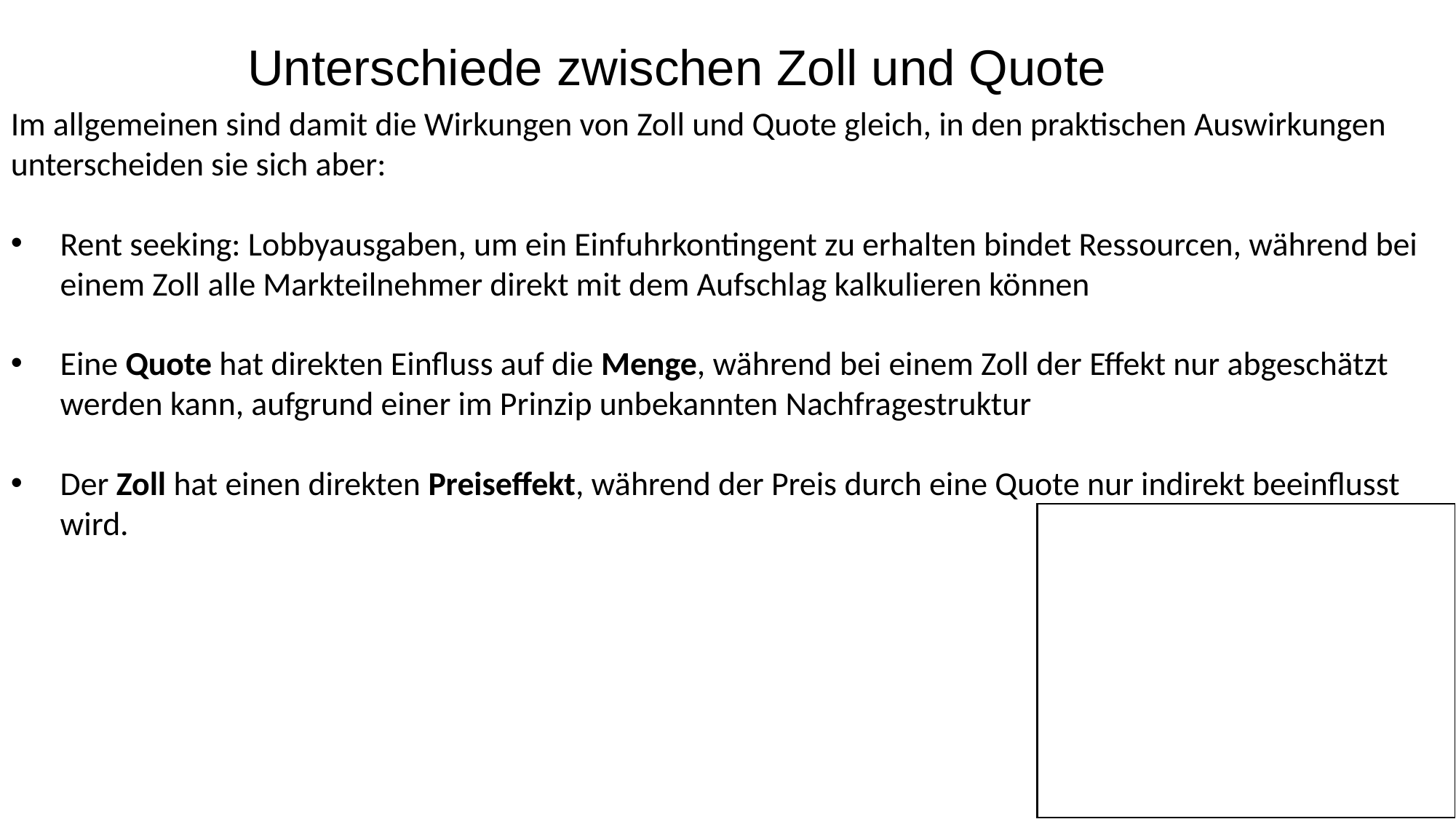

Unterschiede zwischen Zoll und Quote
Im allgemeinen sind damit die Wirkungen von Zoll und Quote gleich, in den praktischen Auswirkungen unterscheiden sie sich aber:

Rent seeking: Lobbyausgaben, um ein Einfuhrkontingent zu erhalten bindet Ressourcen, während bei einem Zoll alle Markteilnehmer direkt mit dem Aufschlag kalkulieren können

Eine Quote hat direkten Einfluss auf die Menge, während bei einem Zoll der Effekt nur abgeschätzt werden kann, aufgrund einer im Prinzip unbekannten Nachfragestruktur

Der Zoll hat einen direkten Preiseffekt, während der Preis durch eine Quote nur indirekt beeinflusst wird.